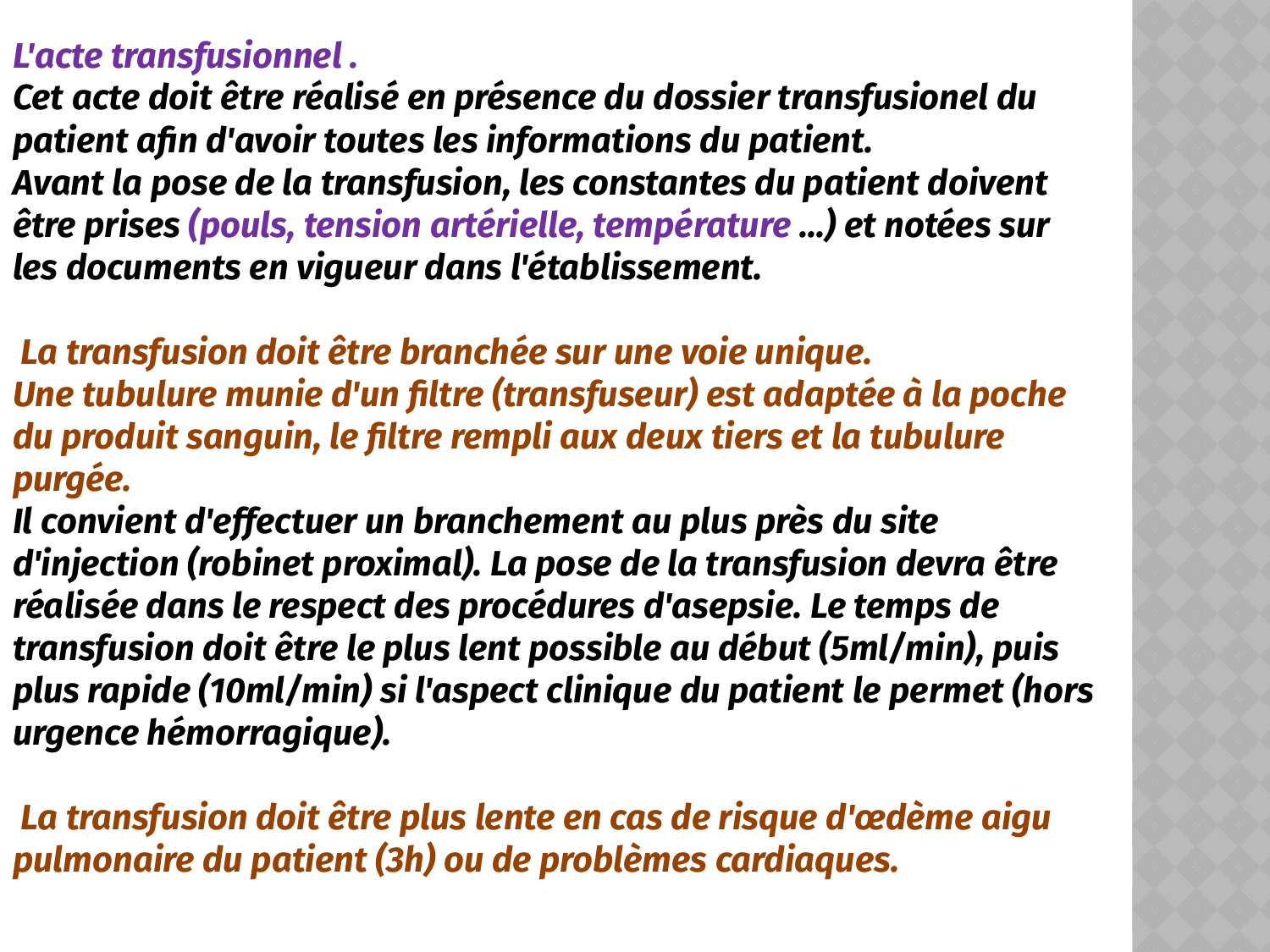

L'acte transfusionnel .
Cet acte doit être réalisé en présence du dossier transfusionel du patient afin d'avoir toutes les informations du patient.
Avant la pose de la transfusion, les constantes du patient doivent être prises (pouls, tension artérielle, température ...) et notées sur les documents en vigueur dans l'établissement.

 La transfusion doit être branchée sur une voie unique.
Une tubulure munie d'un filtre (transfuseur) est adaptée à la poche du produit sanguin, le filtre rempli aux deux tiers et la tubulure purgée.
Il convient d'effectuer un branchement au plus près du site d'injection (robinet proximal). La pose de la transfusion devra être réalisée dans le respect des procédures d'asepsie. Le temps de transfusion doit être le plus lent possible au début (5ml/min), puis plus rapide (10ml/min) si l'aspect clinique du patient le permet (hors urgence hémorragique).

 La transfusion doit être plus lente en cas de risque d'œdème aigu pulmonaire du patient (3h) ou de problèmes cardiaques.